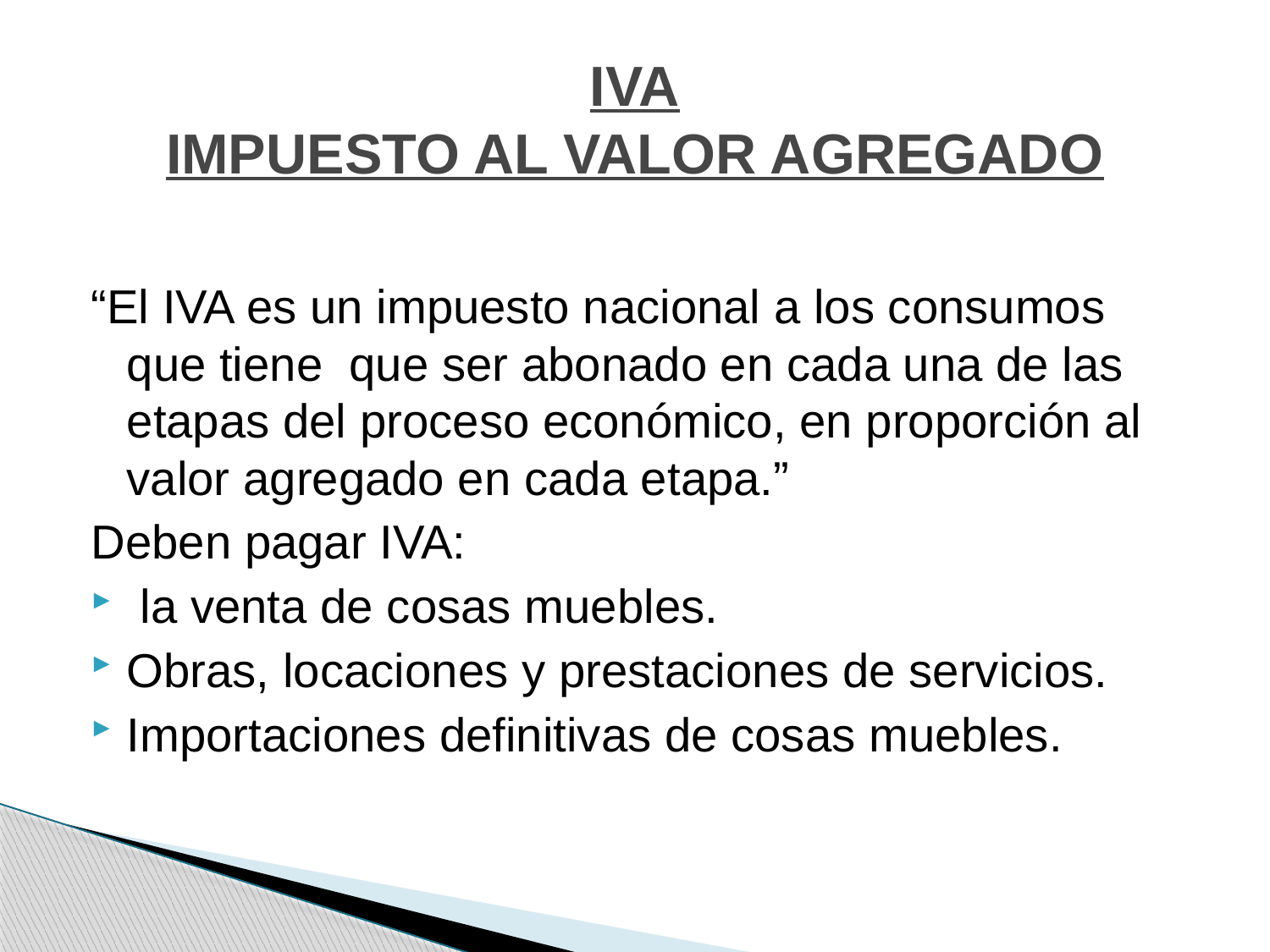

# IVA IMPUESTO AL VALOR AGREGADO

“El IVA es un impuesto nacional a los consumos que tiene  que ser abonado en cada una de las etapas del proceso económico, en proporción al valor agregado en cada etapa.”
Deben pagar IVA:
 la venta de cosas muebles.
Obras, locaciones y prestaciones de servicios.
Importaciones definitivas de cosas muebles.